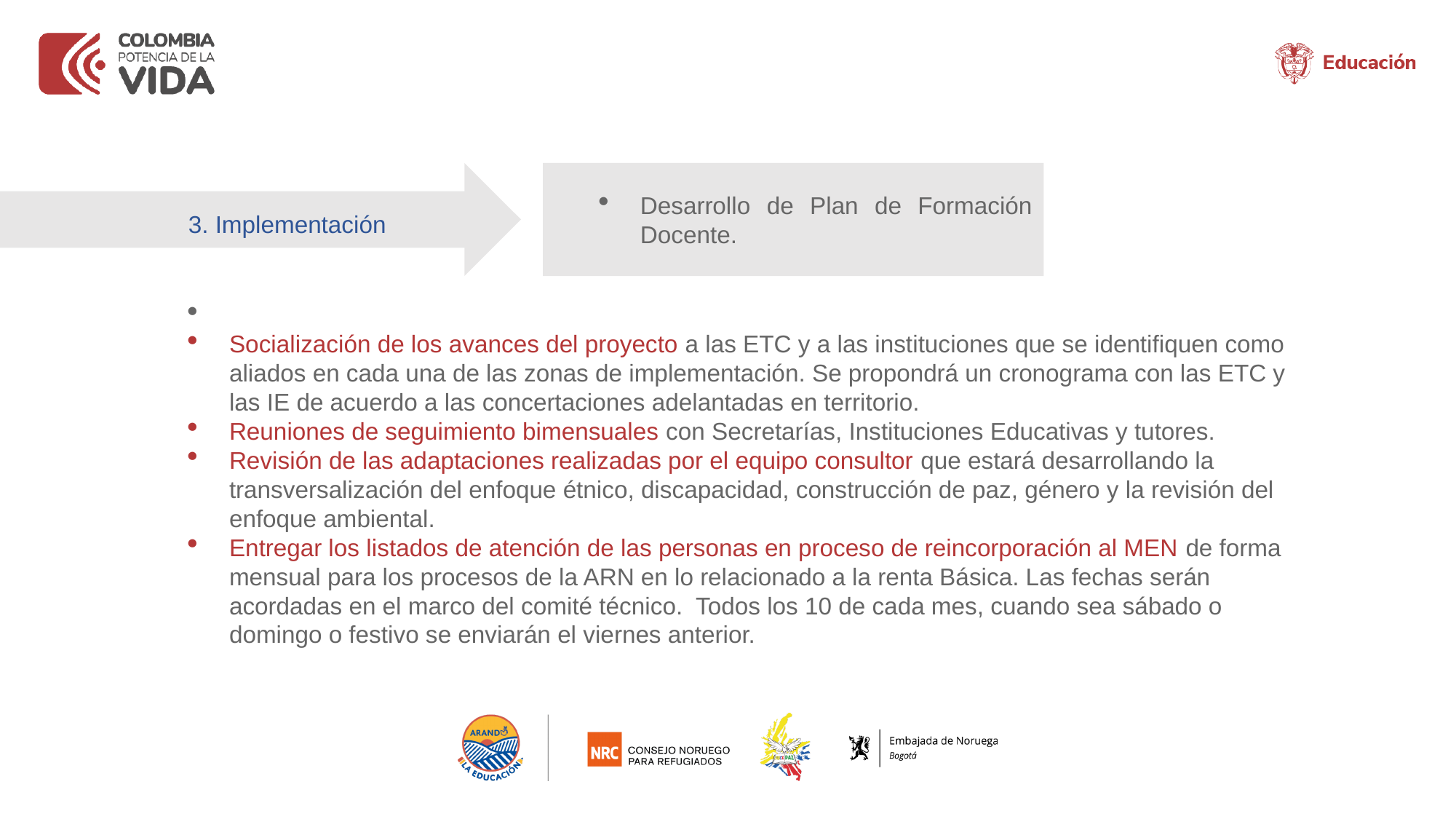

Desarrollo de Plan de Formación Docente.
3. Implementación

Socialización de los avances del proyecto a las ETC y a las instituciones que se identifiquen como aliados en cada una de las zonas de implementación. Se propondrá un cronograma con las ETC y las IE de acuerdo a las concertaciones adelantadas en territorio.
Reuniones de seguimiento bimensuales con Secretarías, Instituciones Educativas y tutores.
Revisión de las adaptaciones realizadas por el equipo consultor que estará desarrollando la transversalización del enfoque étnico, discapacidad, construcción de paz, género y la revisión del enfoque ambiental.
Entregar los listados de atención de las personas en proceso de reincorporación al MEN de forma mensual para los procesos de la ARN en lo relacionado a la renta Básica. Las fechas serán acordadas en el marco del comité técnico.  Todos los 10 de cada mes, cuando sea sábado o domingo o festivo se enviarán el viernes anterior.
www.---------------.gov.co